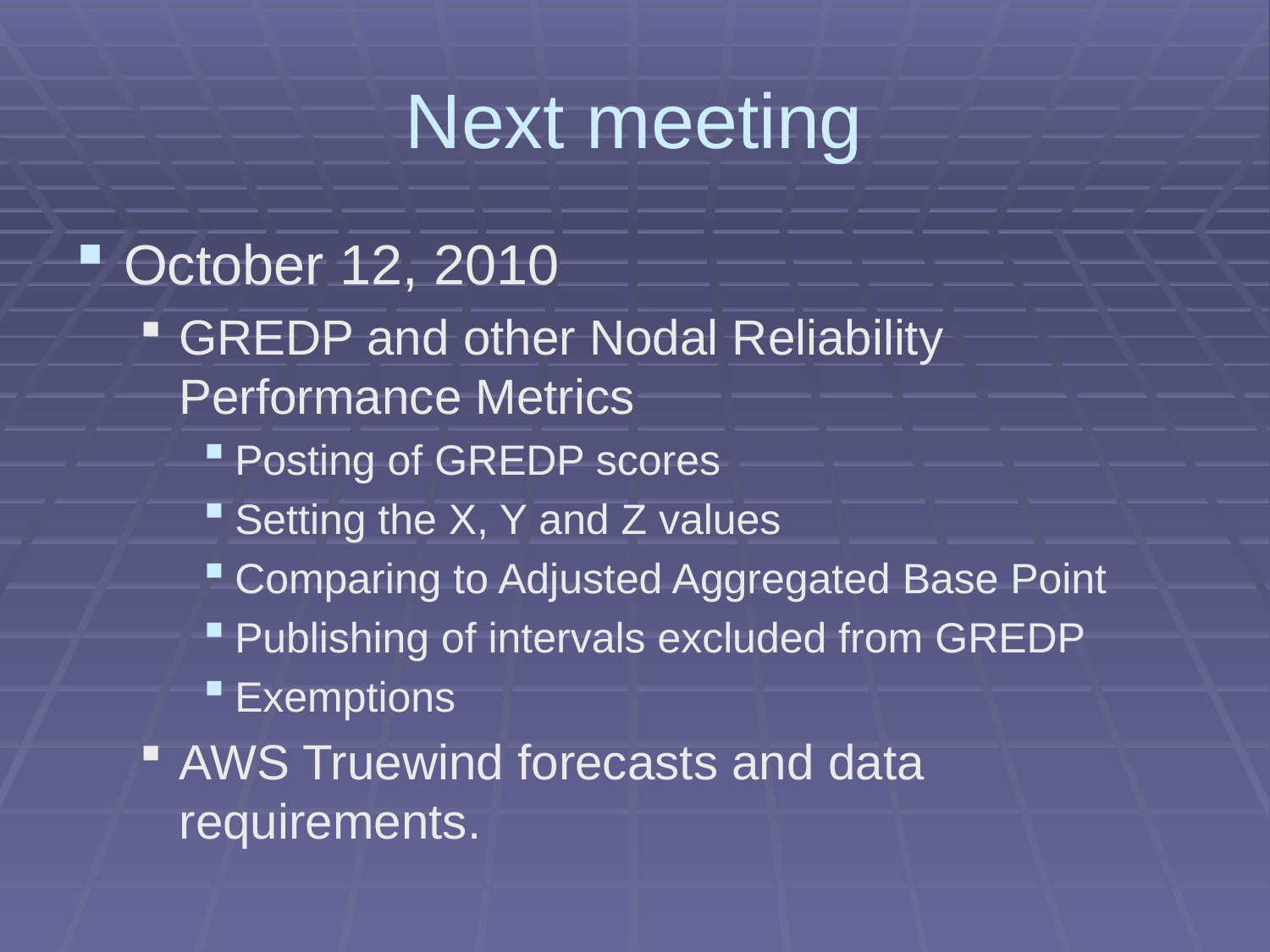

# Next meeting
October 12, 2010
GREDP and other Nodal Reliability Performance Metrics
Posting of GREDP scores
Setting the X, Y and Z values
Comparing to Adjusted Aggregated Base Point
Publishing of intervals excluded from GREDP
Exemptions
AWS Truewind forecasts and data requirements.